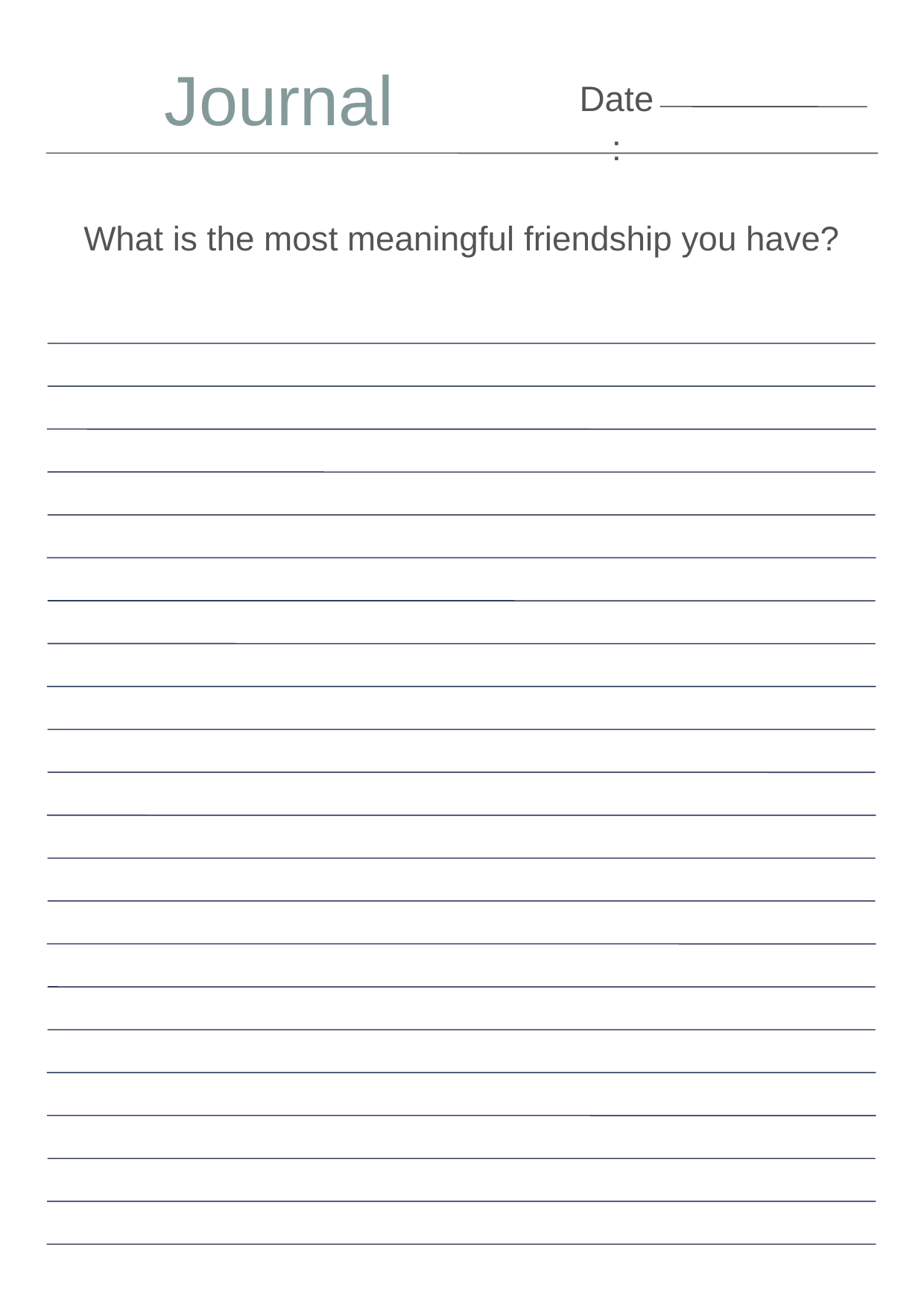

Journal
Date:

What is the most meaningful friendship you have?